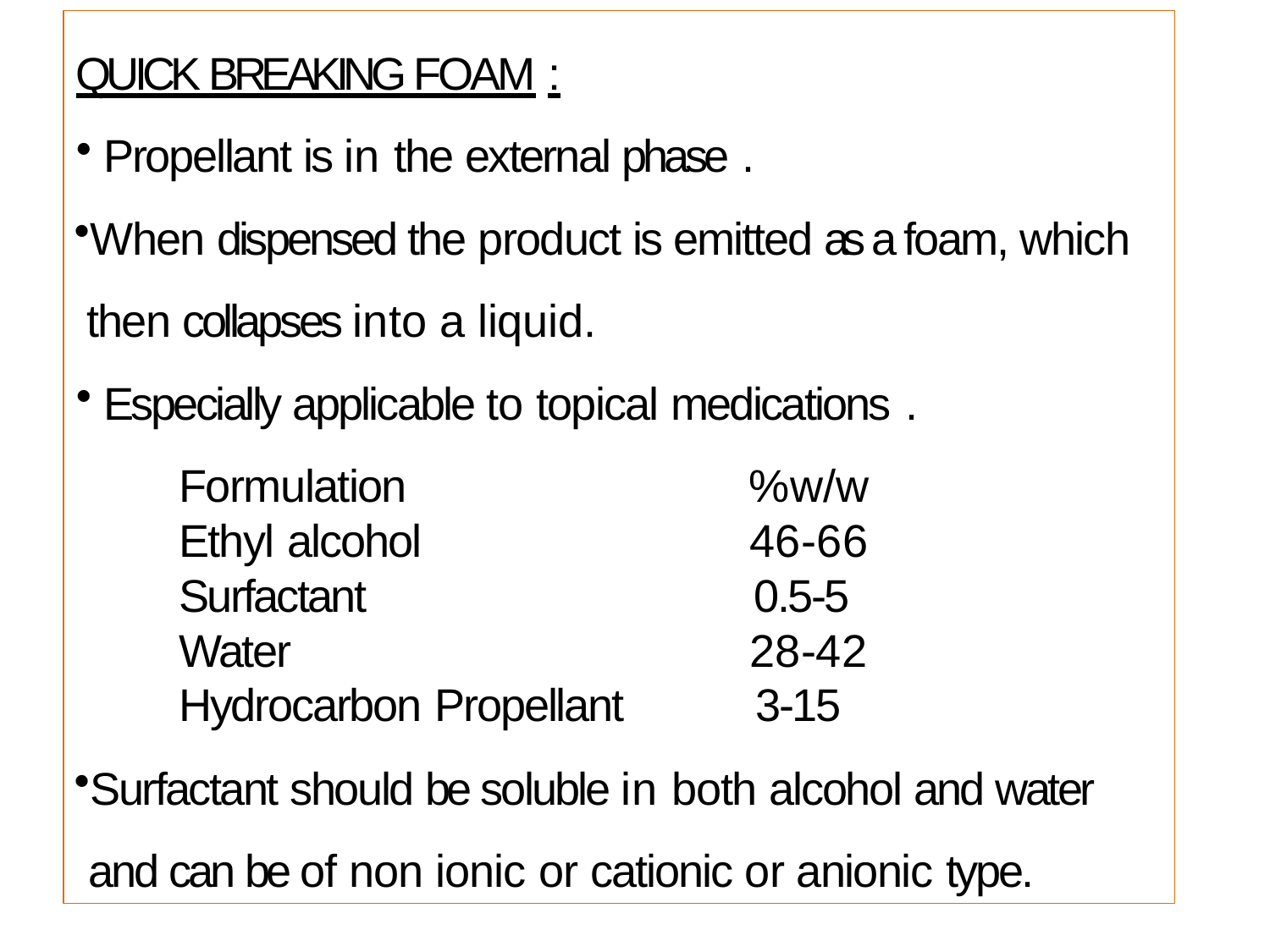

QUICK BREAKING FOAM :
Propellant is in the external phase .
When dispensed the product is emitted as a foam, which  then collapses into a liquid.
Especially applicable to topical medications .
| Formulation | %w/w |
| --- | --- |
| Ethyl alcohol | 46-66 |
| Surfactant | 0.5-5 |
| Water | 28-42 |
| Hydrocarbon Propellant | 3-15 |
Surfactant should be soluble in both alcohol and water  and	can be of non ionic or cationic or anionic type.